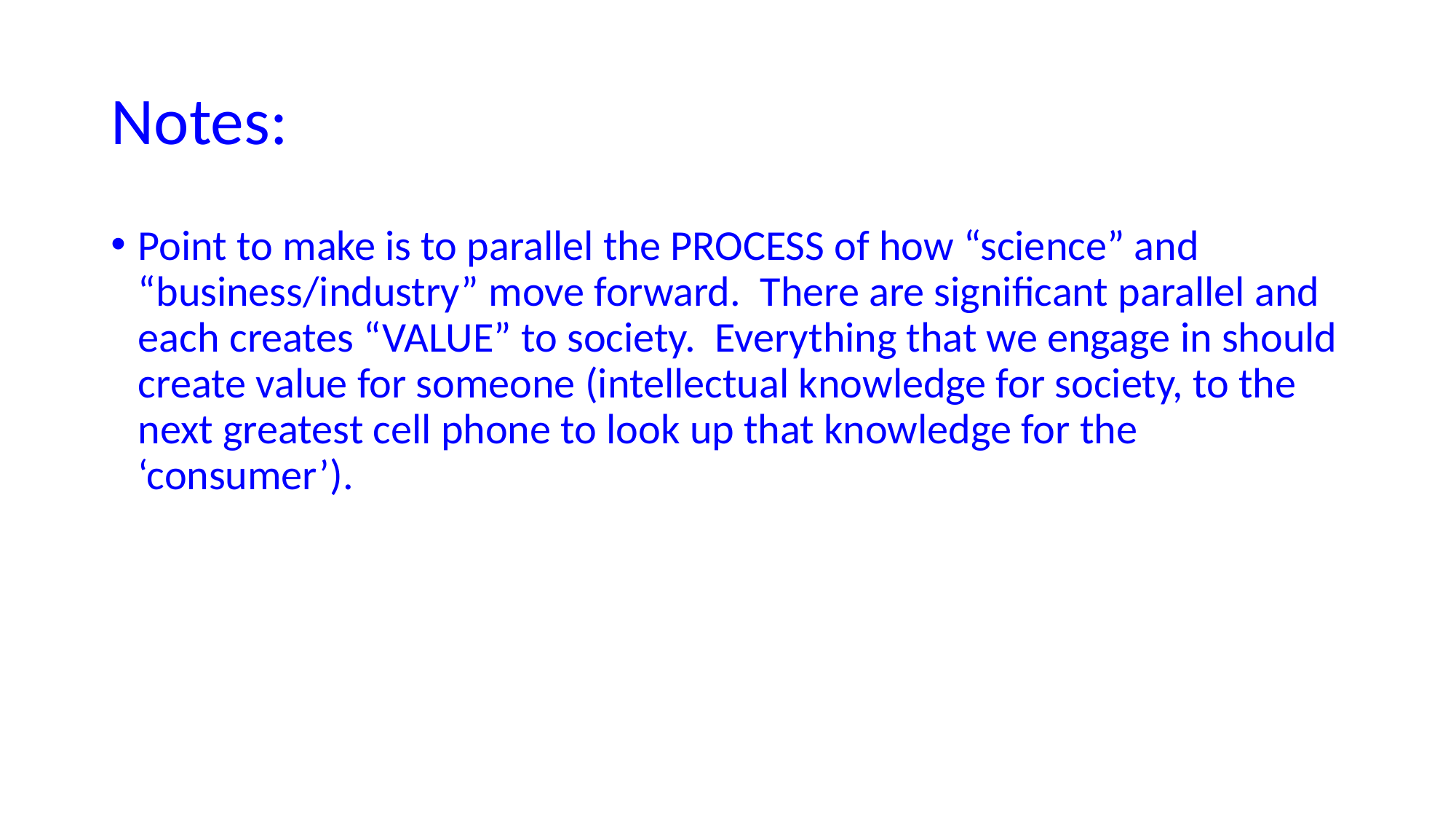

# Notes:
Point to make is to parallel the PROCESS of how “science” and “business/industry” move forward.  There are significant parallel and each creates “VALUE” to society.  Everything that we engage in should create value for someone (intellectual knowledge for society, to the next greatest cell phone to look up that knowledge for the ‘consumer’).